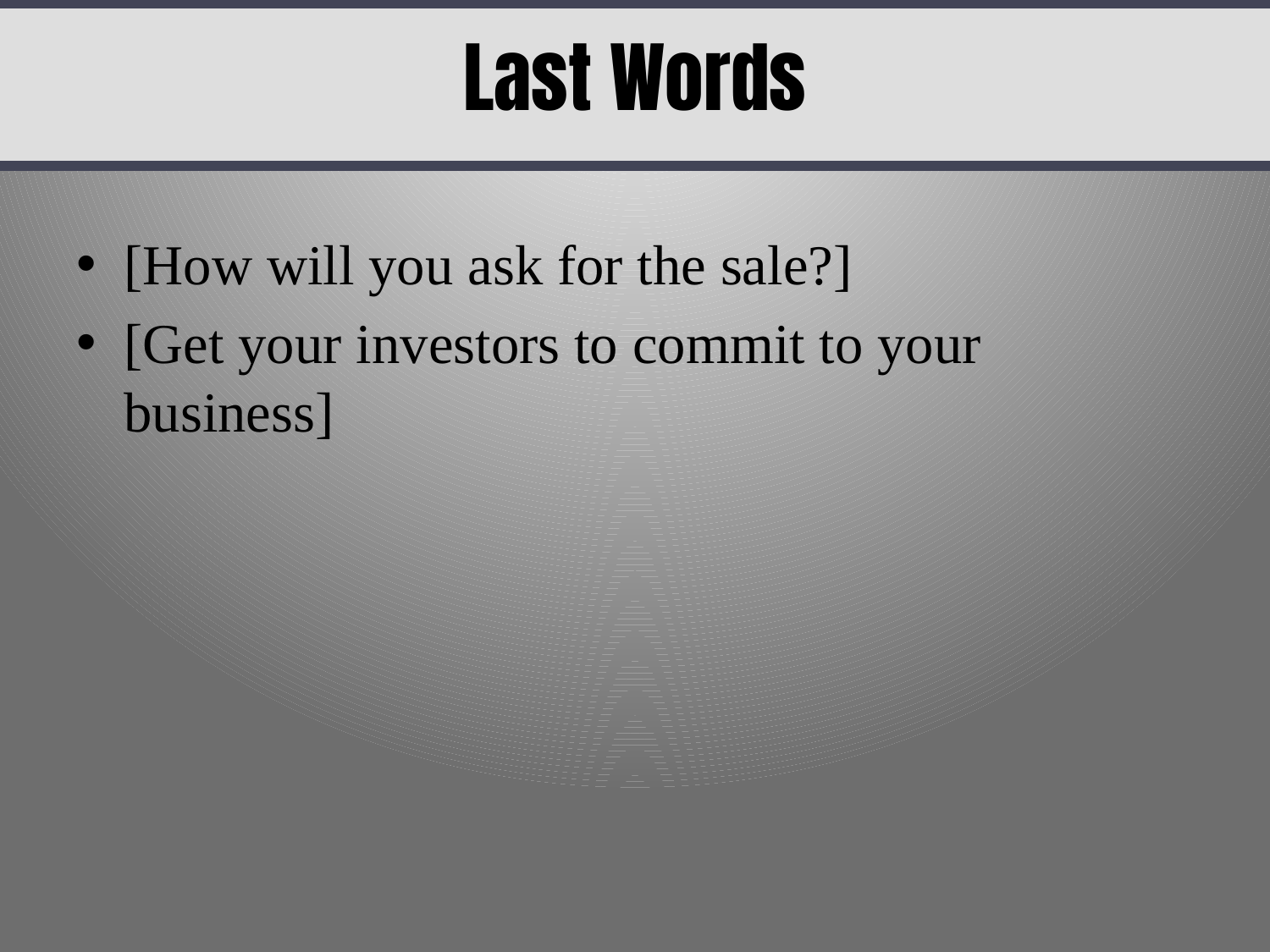

# Last Words
[How will you ask for the sale?]
[Get your investors to commit to your business]